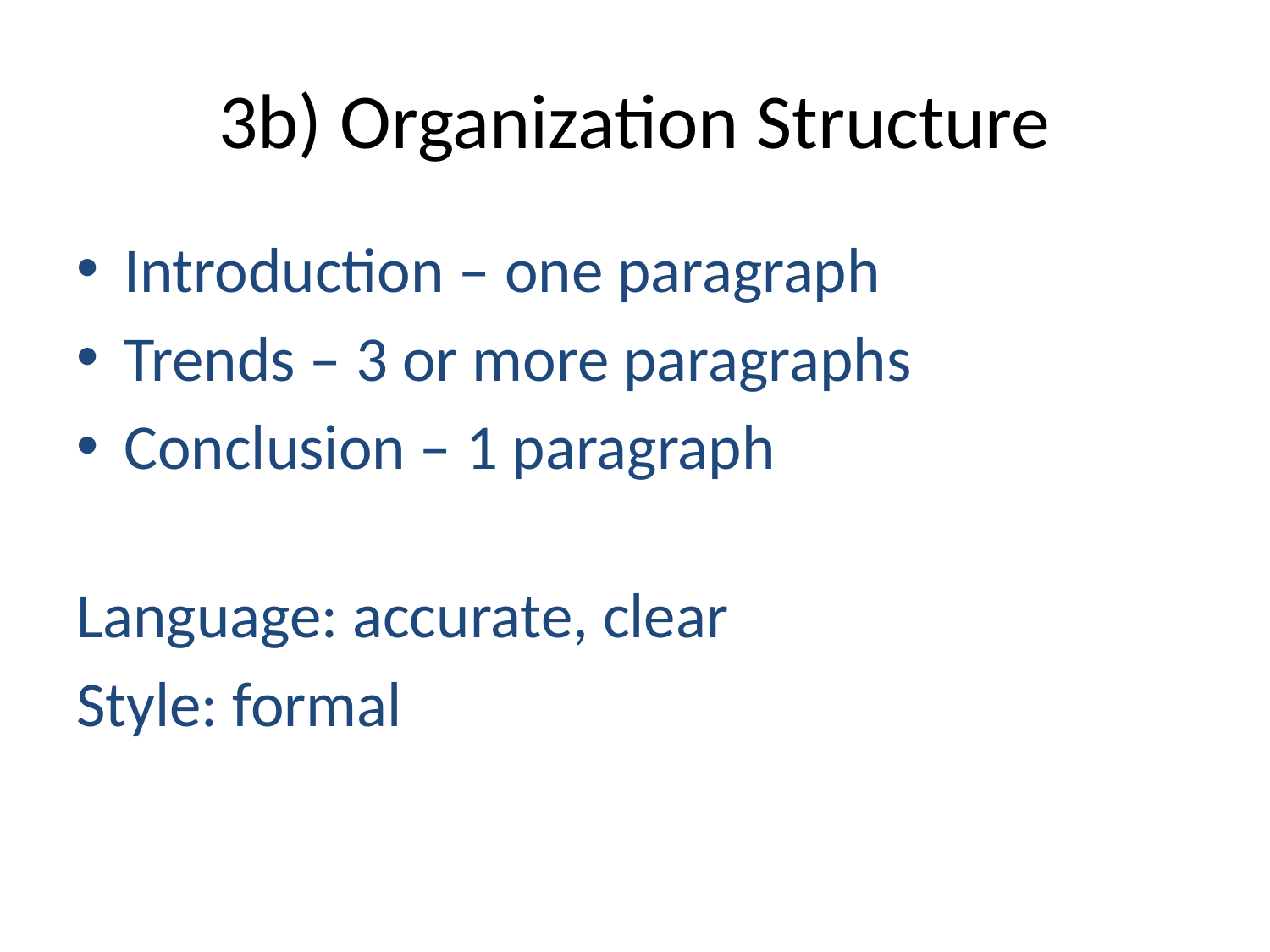

# 3b) Organization Structure
Introduction – one paragraph
Trends – 3 or more paragraphs
Conclusion – 1 paragraph

Language: accurate, clear
Style: formal